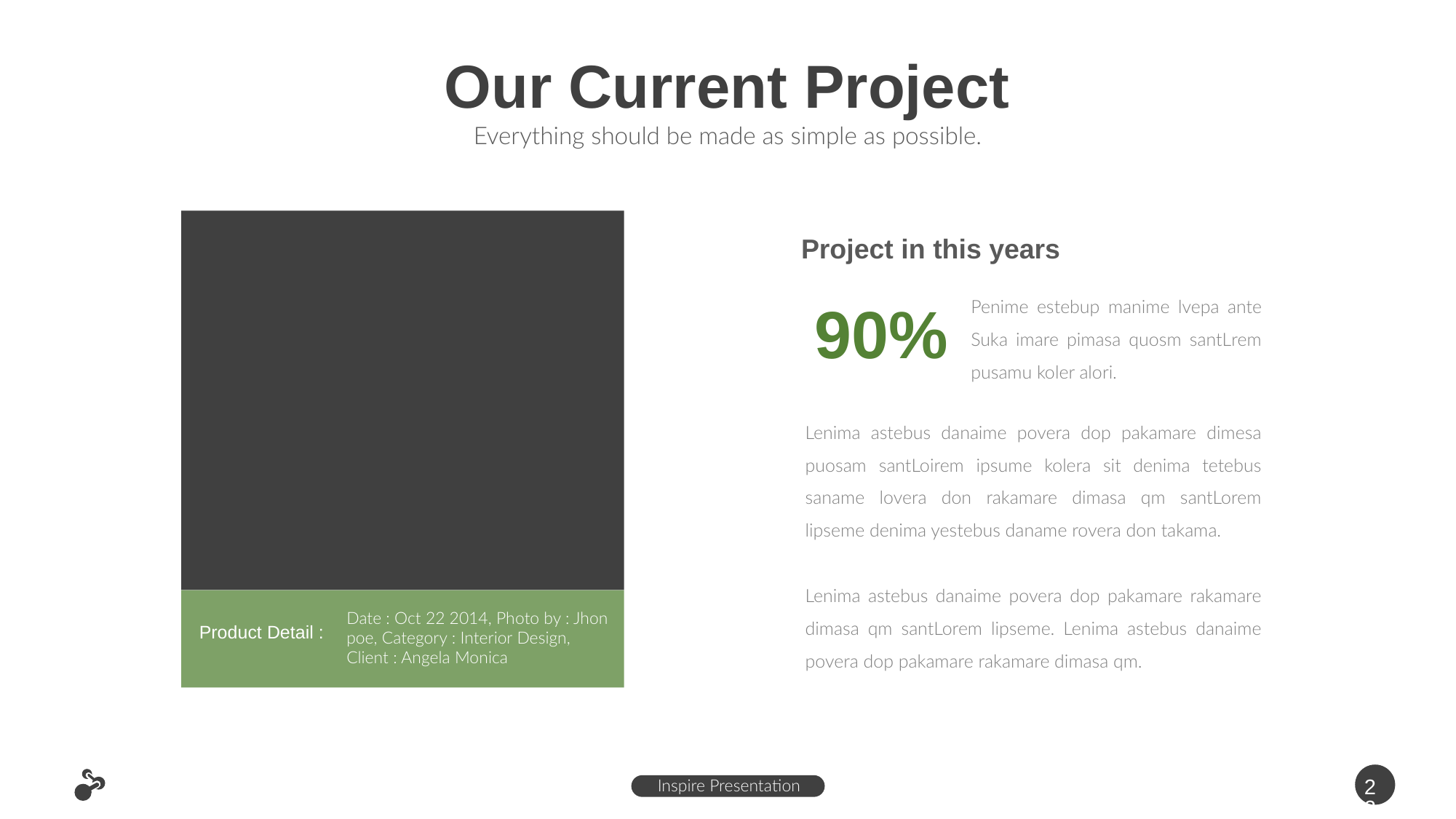

Our Current Project
Everything should be made as simple as possible.

Date : Oct 22 2014, Photo by : Jhon poe, Category : Interior Design, Client : Angela Monica
Product Detail :
Project in this years
Penime estebup manime lvepa ante Suka imare pimasa quosm santLrem pusamu koler alori.
Lenima astebus danaime povera dop pakamare dimesa puosam santLoirem ipsume kolera sit denima tetebus saname lovera don rakamare dimasa qm santLorem lipseme denima yestebus daname rovera don takama.

Lenima astebus danaime povera dop pakamare rakamare dimasa qm santLorem lipseme. Lenima astebus danaime povera dop pakamare rakamare dimasa qm.
90%

22

Inspire Presentation